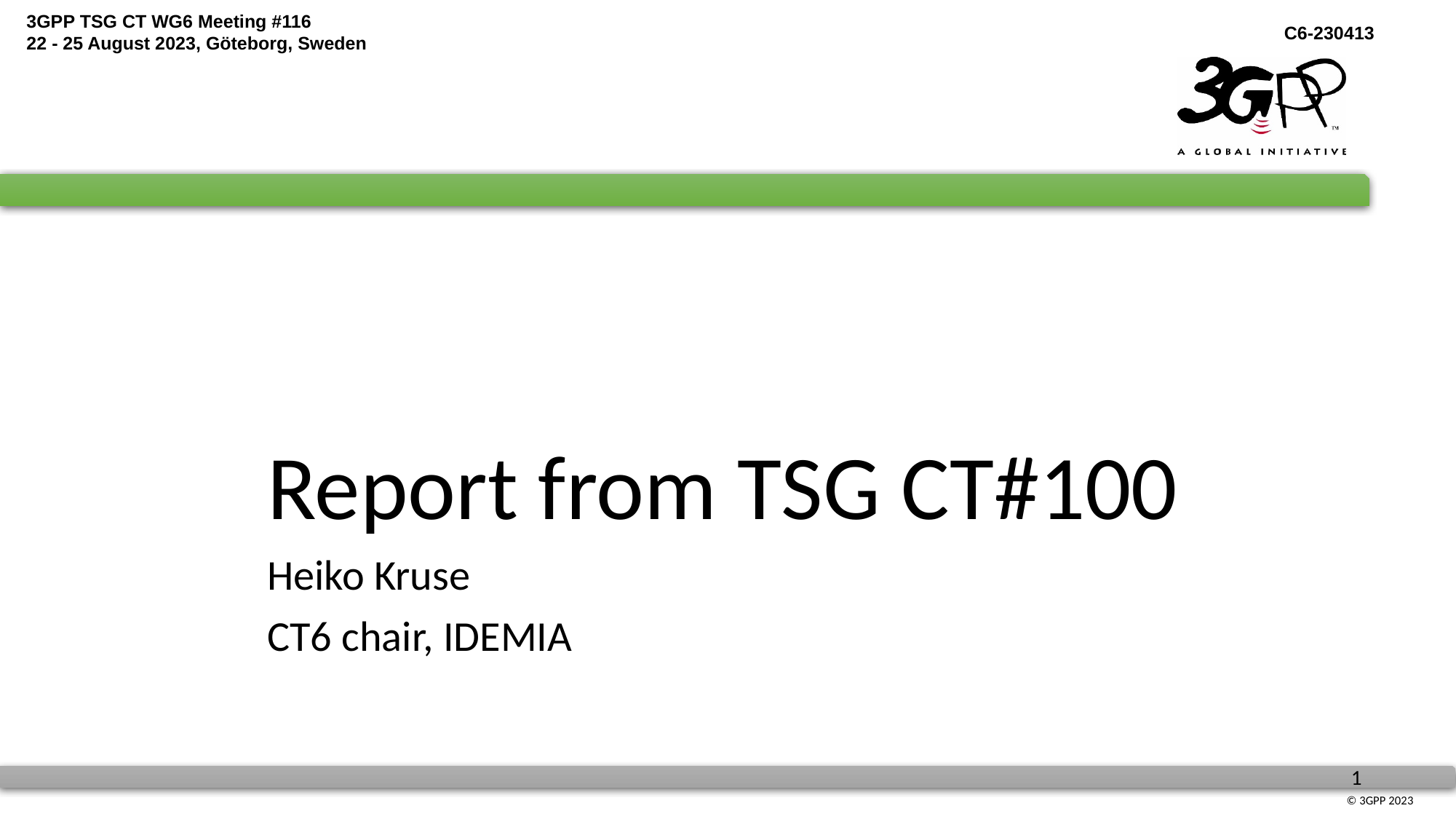

# Report from TSG CT#100
Heiko Kruse
CT6 chair, IDEMIA